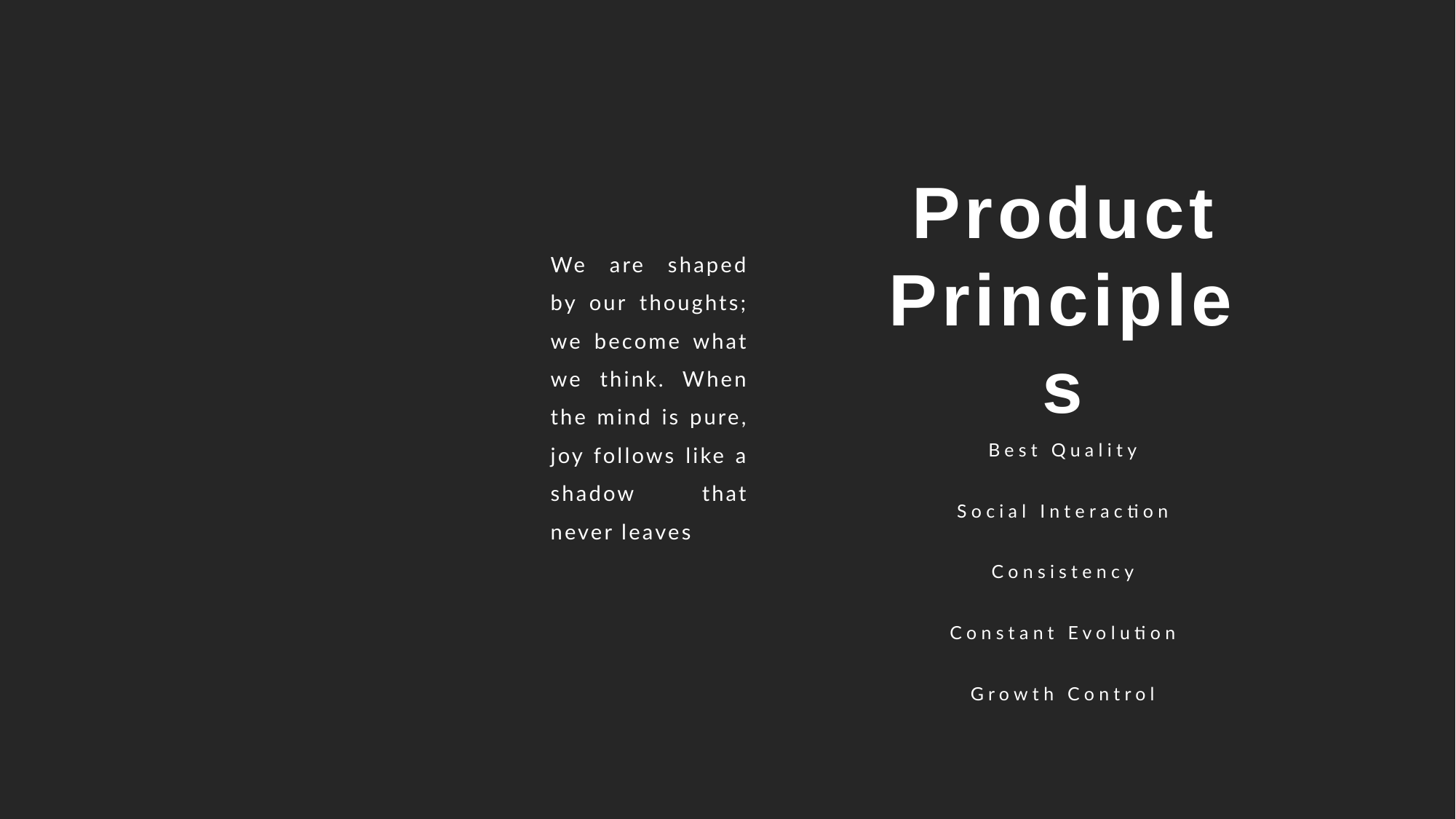

Product
Principles
We are shaped by our thoughts; we become what we think. When the mind is pure, joy follows like a shadow that never leaves
Best Quality
Social Interaction
Consistency
Constant Evolution
Growth Control